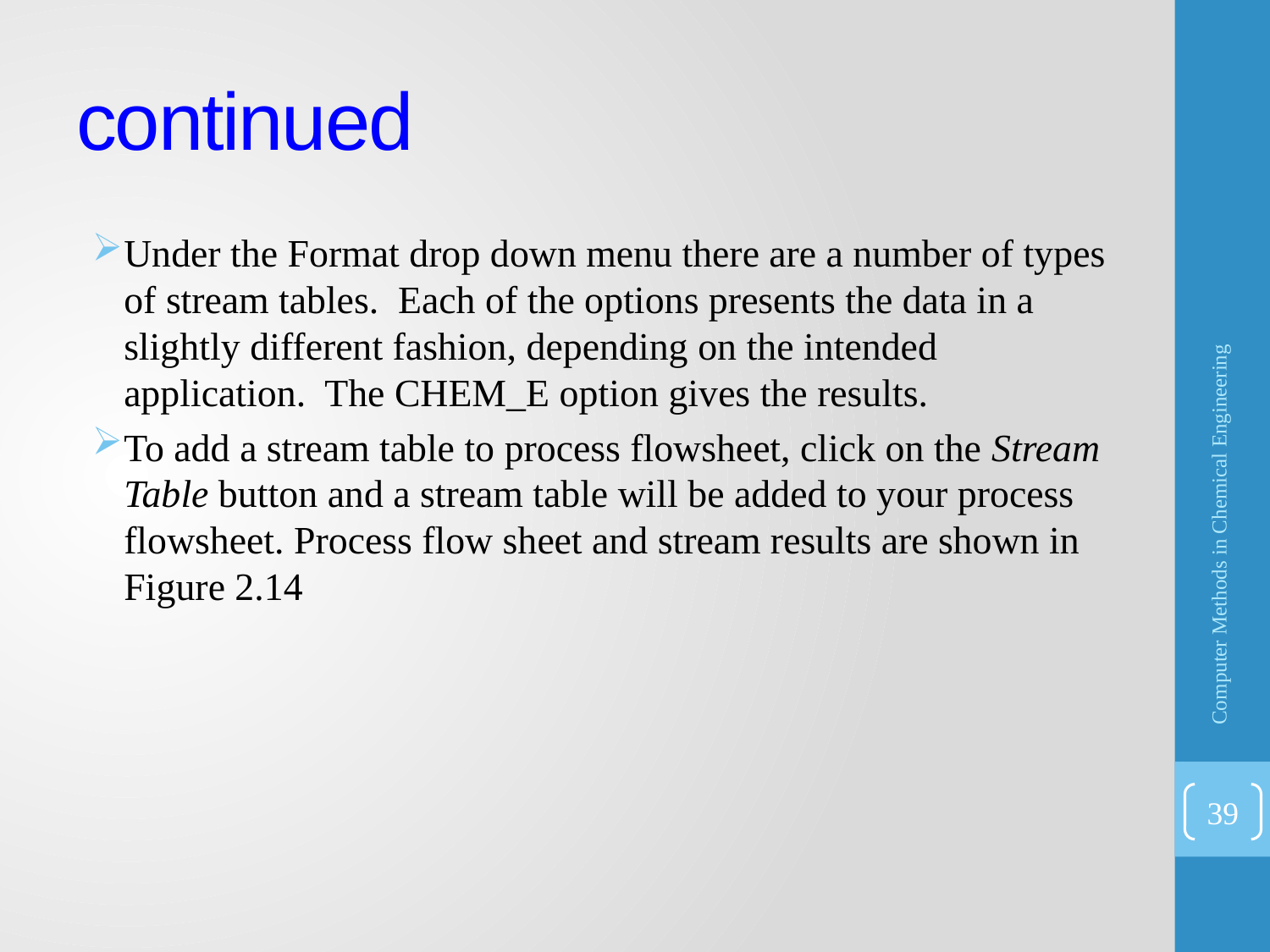

# continued
Under the Format drop down menu there are a number of types of stream tables.  Each of the options presents the data in a slightly different fashion, depending on the intended application.  The CHEM_E option gives the results.
To add a stream table to process flowsheet, click on the Stream Table button and a stream table will be added to your process flowsheet. Process flow sheet and stream results are shown in Figure 2.14
Computer Methods in Chemical Engineering
39